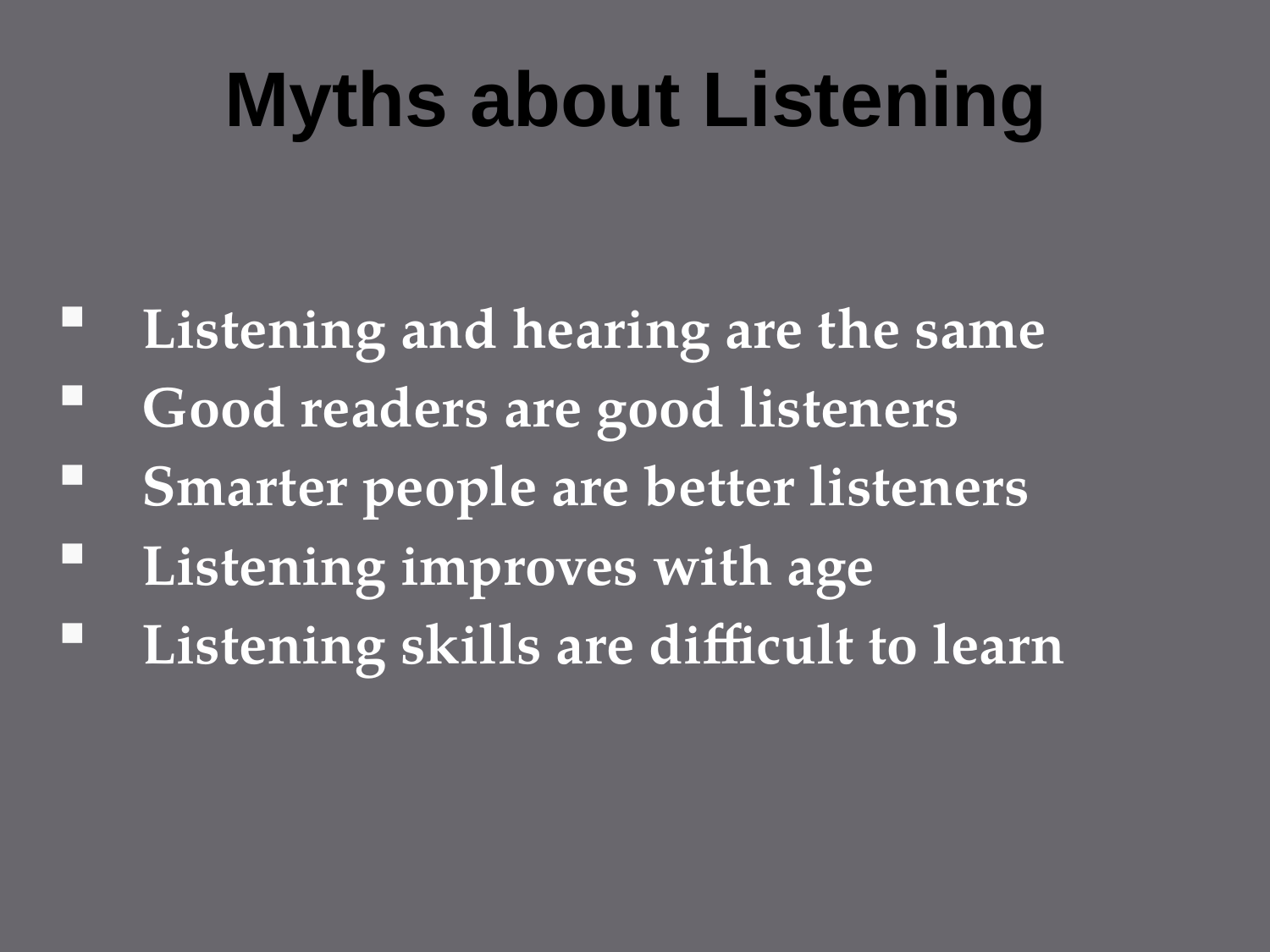

# Myths about Listening

Listening and hearing are the same
Good readers are good listeners
Smarter people are better listeners
Listening improves with age
Listening skills are difficult to learn